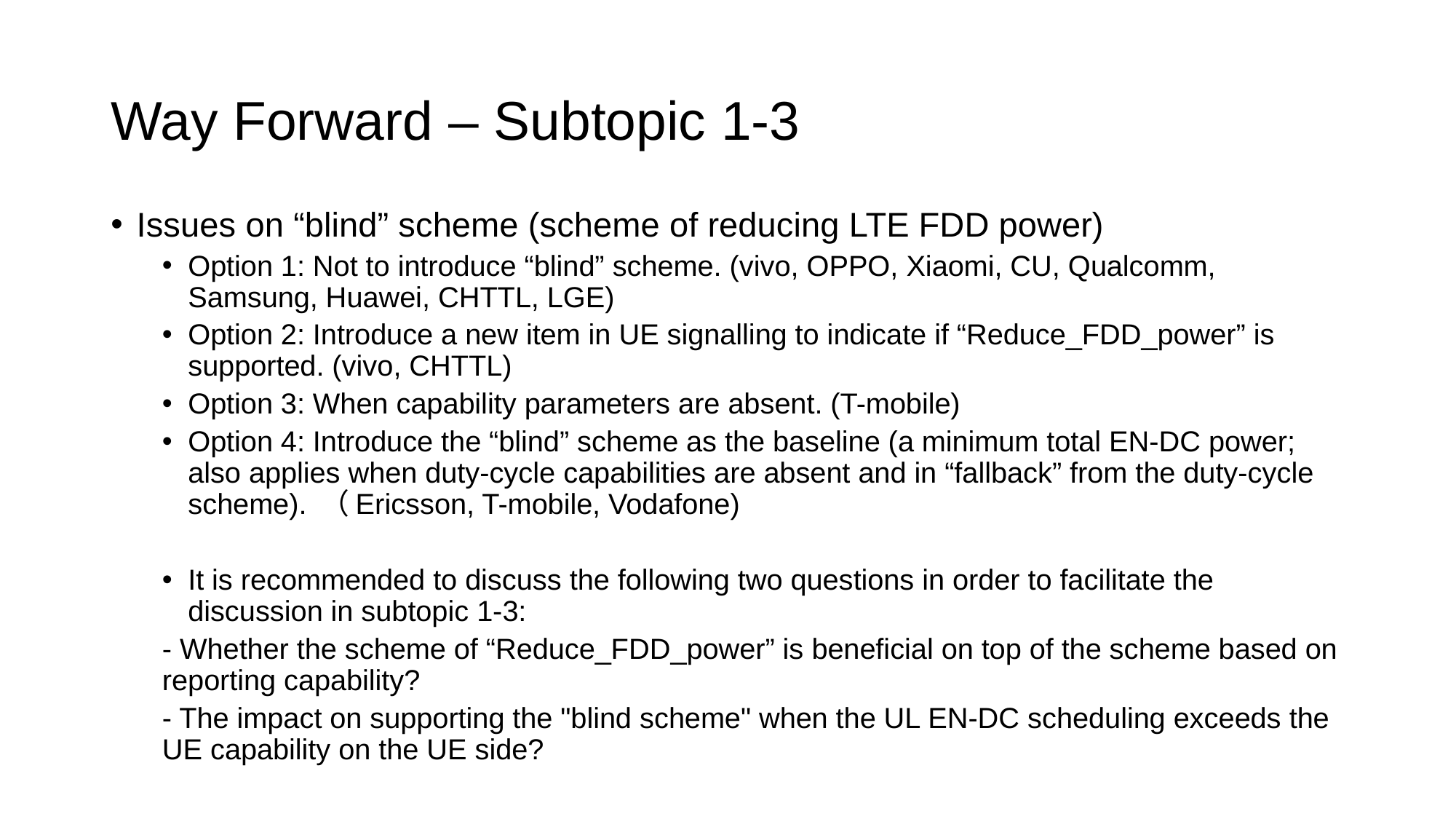

# Way Forward – Subtopic 1-3
Issues on “blind” scheme (scheme of reducing LTE FDD power)
Option 1: Not to introduce “blind” scheme. (vivo, OPPO, Xiaomi, CU, Qualcomm, Samsung, Huawei, CHTTL, LGE)
Option 2: Introduce a new item in UE signalling to indicate if “Reduce_FDD_power” is supported. (vivo, CHTTL)
Option 3: When capability parameters are absent. (T-mobile)
Option 4: Introduce the “blind” scheme as the baseline (a minimum total EN-DC power; also applies when duty-cycle capabilities are absent and in “fallback” from the duty-cycle scheme). （Ericsson, T-mobile, Vodafone)

It is recommended to discuss the following two questions in order to facilitate the discussion in subtopic 1-3:
- Whether the scheme of “Reduce_FDD_power” is beneficial on top of the scheme based on reporting capability?
- The impact on supporting the "blind scheme" when the UL EN-DC scheduling exceeds the UE capability on the UE side?